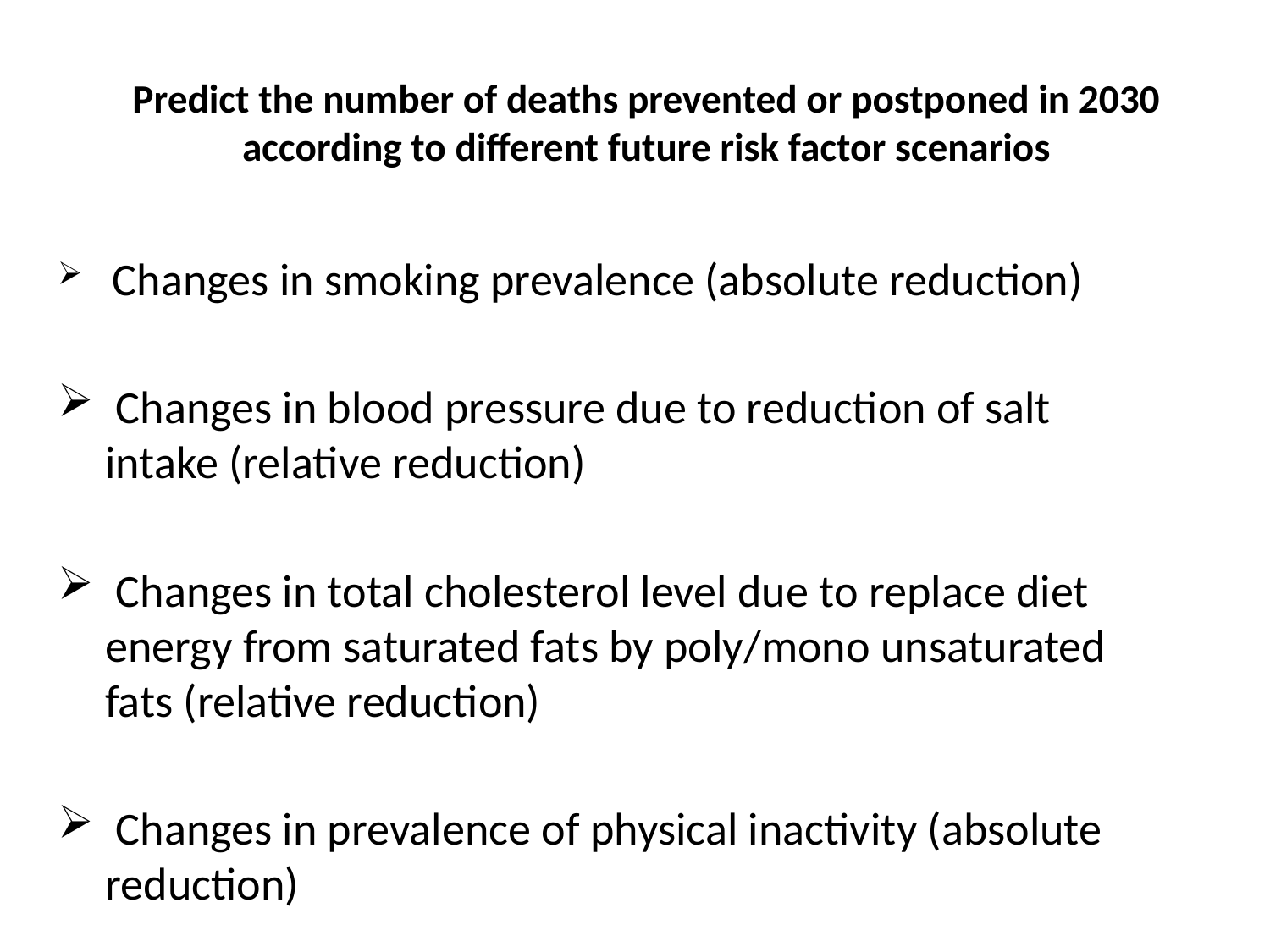

# Predict the number of deaths prevented or postponed in 2030 according to different future risk factor scenarios

 Changes in smoking prevalence (absolute reduction)

 Changes in blood pressure due to reduction of salt intake (relative reduction)

 Changes in total cholesterol level due to replace diet energy from saturated fats by poly/mono unsaturated fats (relative reduction)

 Changes in prevalence of physical inactivity (absolute reduction)